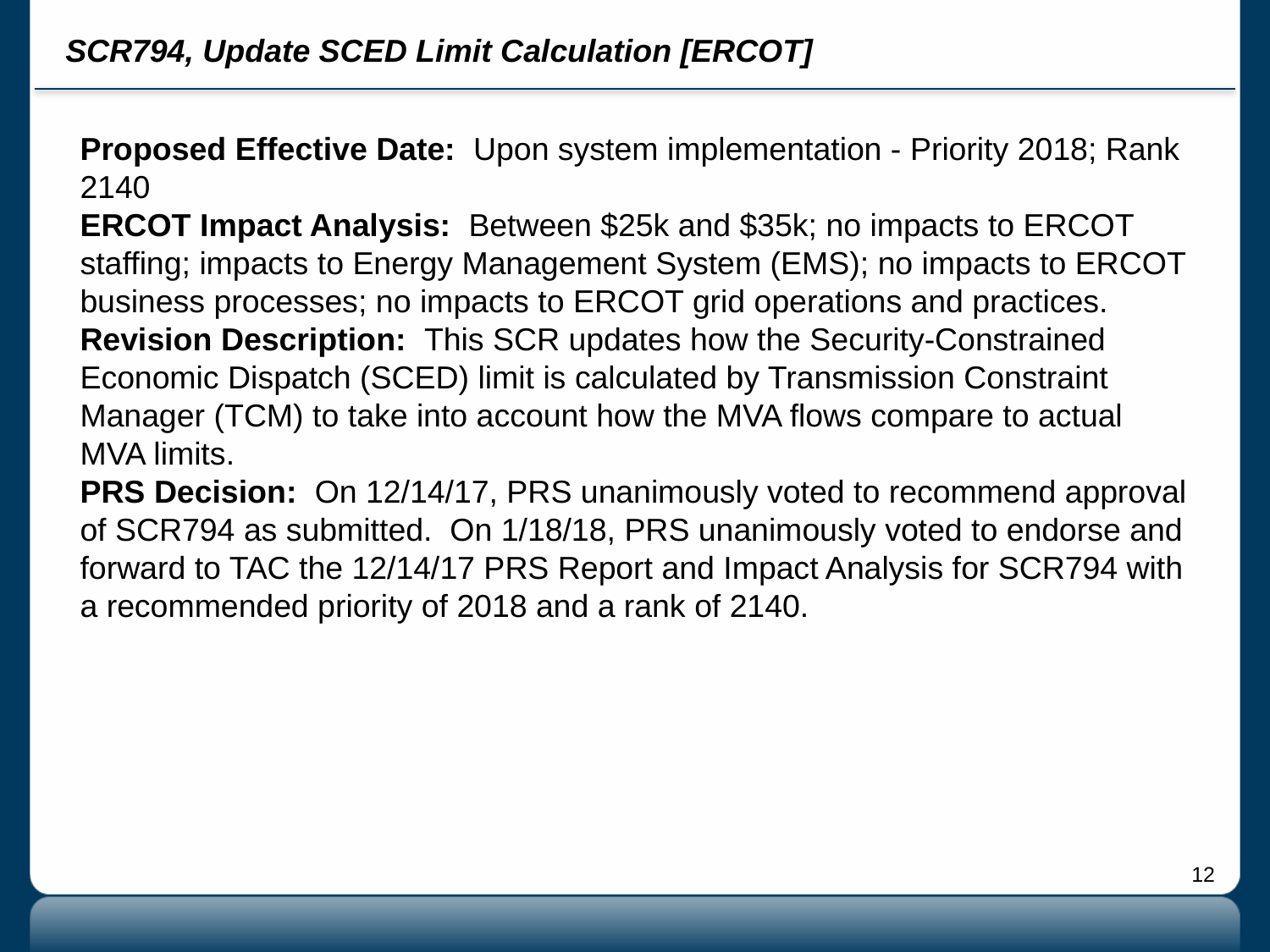

# SCR794, Update SCED Limit Calculation [ERCOT]
Proposed Effective Date:  Upon system implementation - Priority 2018; Rank 2140
ERCOT Impact Analysis:  Between $25k and $35k; no impacts to ERCOT staffing; impacts to Energy Management System (EMS); no impacts to ERCOT business processes; no impacts to ERCOT grid operations and practices.
Revision Description:  This SCR updates how the Security-Constrained Economic Dispatch (SCED) limit is calculated by Transmission Constraint Manager (TCM) to take into account how the MVA flows compare to actual MVA limits.
PRS Decision:  On 12/14/17, PRS unanimously voted to recommend approval of SCR794 as submitted.  On 1/18/18, PRS unanimously voted to endorse and forward to TAC the 12/14/17 PRS Report and Impact Analysis for SCR794 with a recommended priority of 2018 and a rank of 2140.